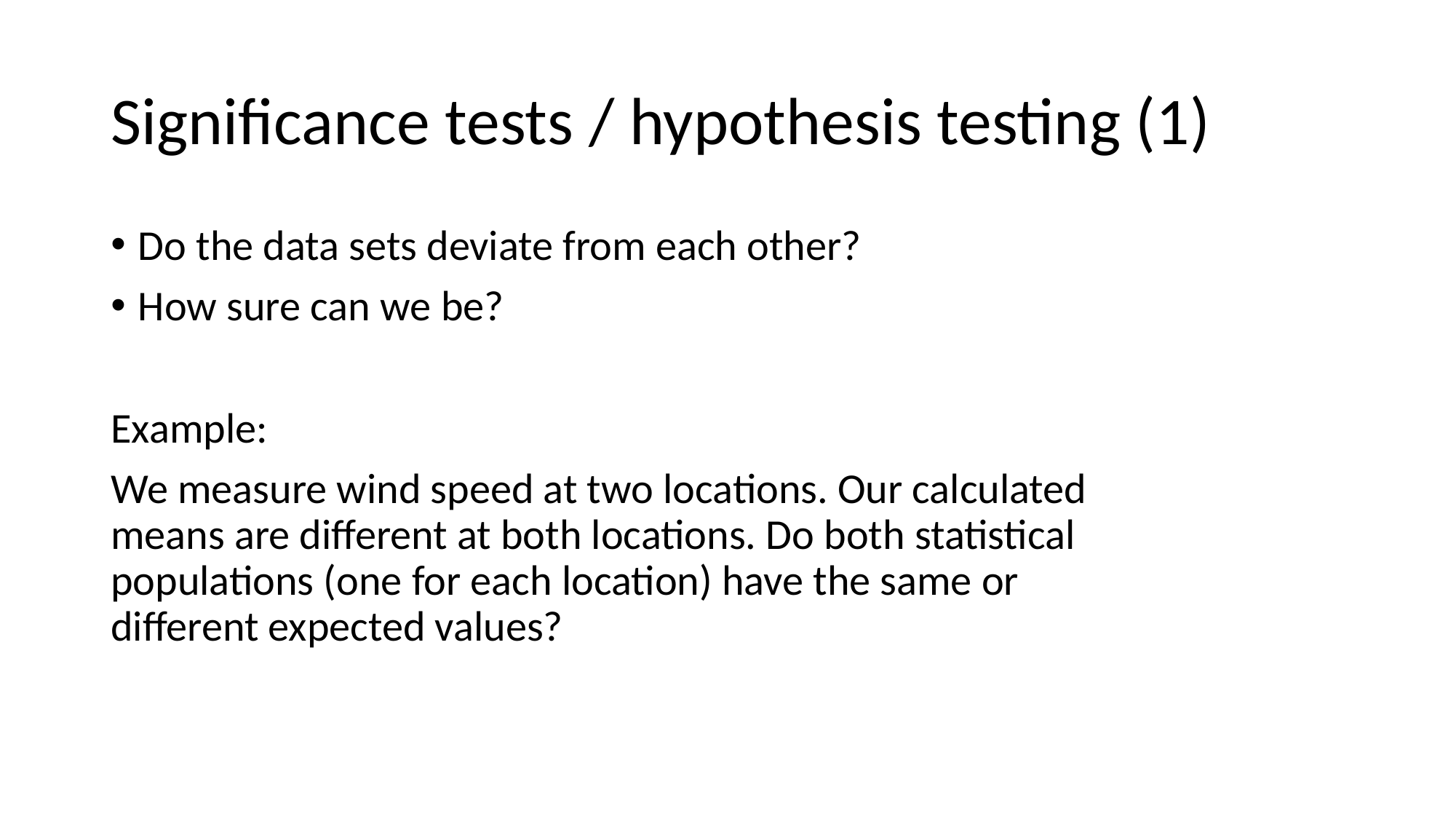

# Significance tests / hypothesis testing (1)
Do the data sets deviate from each other?
How sure can we be?

Example:
We measure wind speed at two locations. Our calculated means are different at both locations. Do both statistical populations (one for each location) have the same or different expected values?